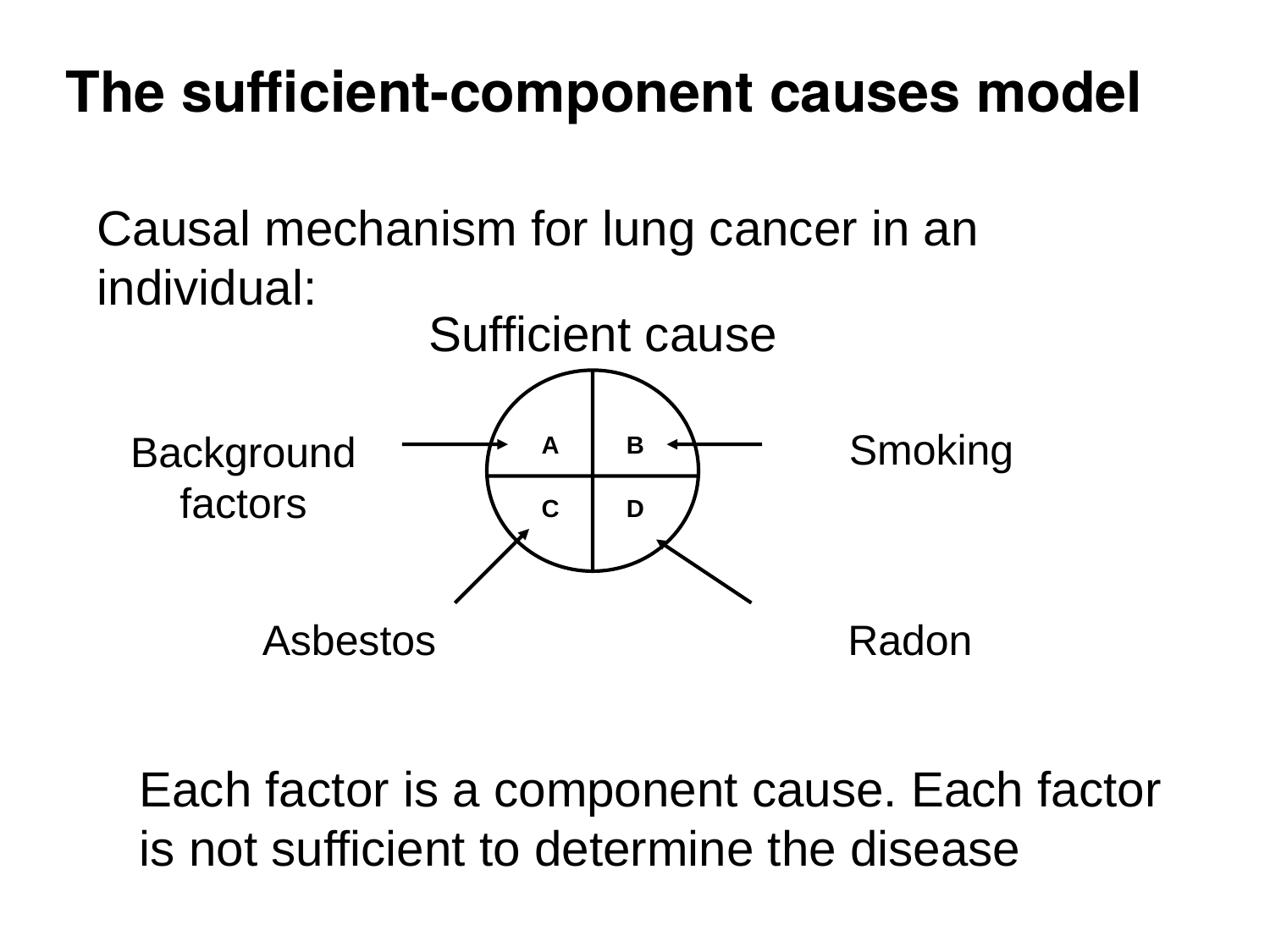

The sufficient-component causes model
Causal mechanism for lung cancer in an individual:
Sufficient cause

Smoking
Background factors
A
B

C
D

Asbestos
Radon
Each factor is a component cause. Each factor is not sufficient to determine the disease